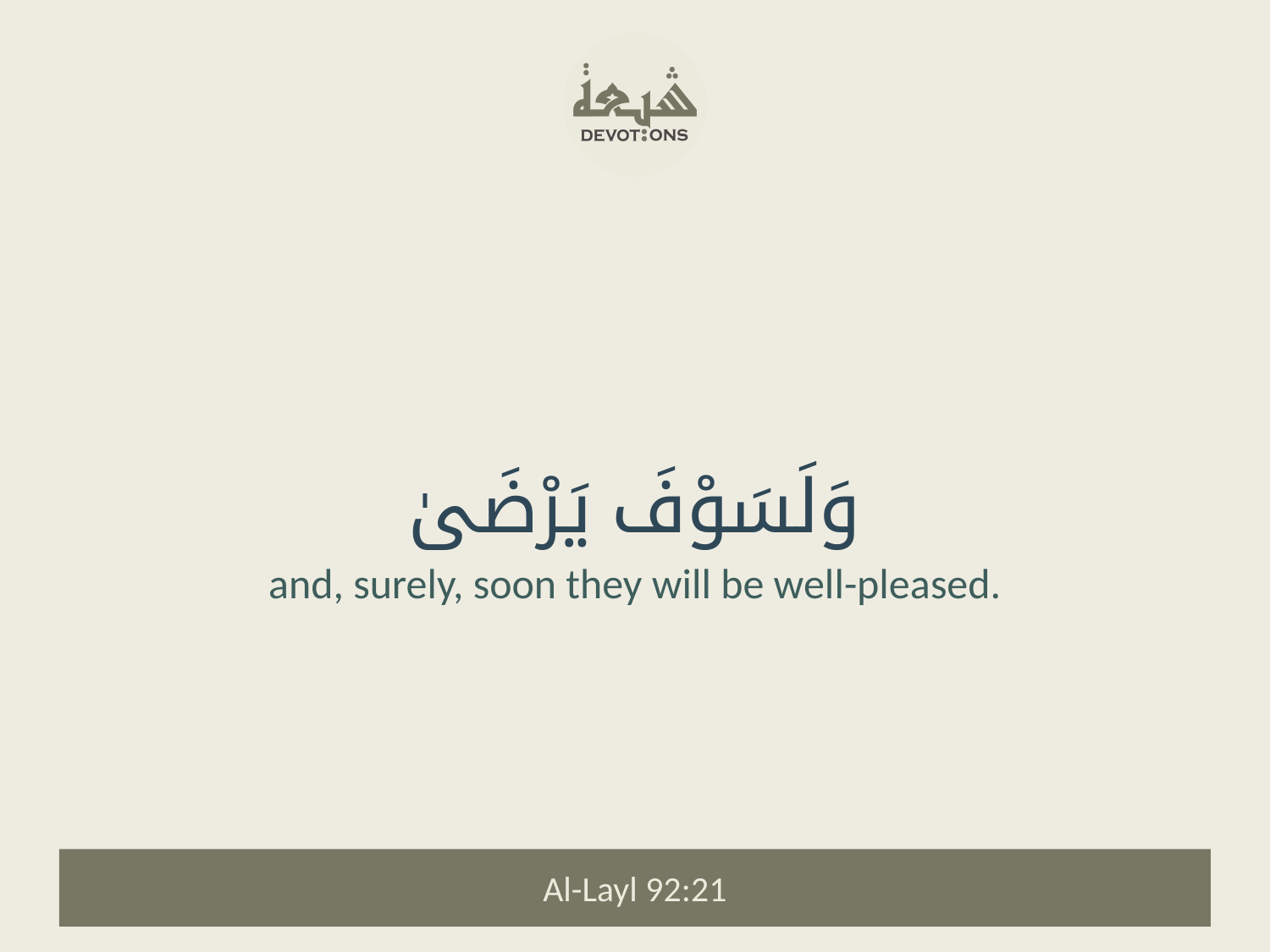

وَلَسَوْفَ يَرْضَىٰ
and, surely, soon they will be well-pleased.
Al-Layl 92:21